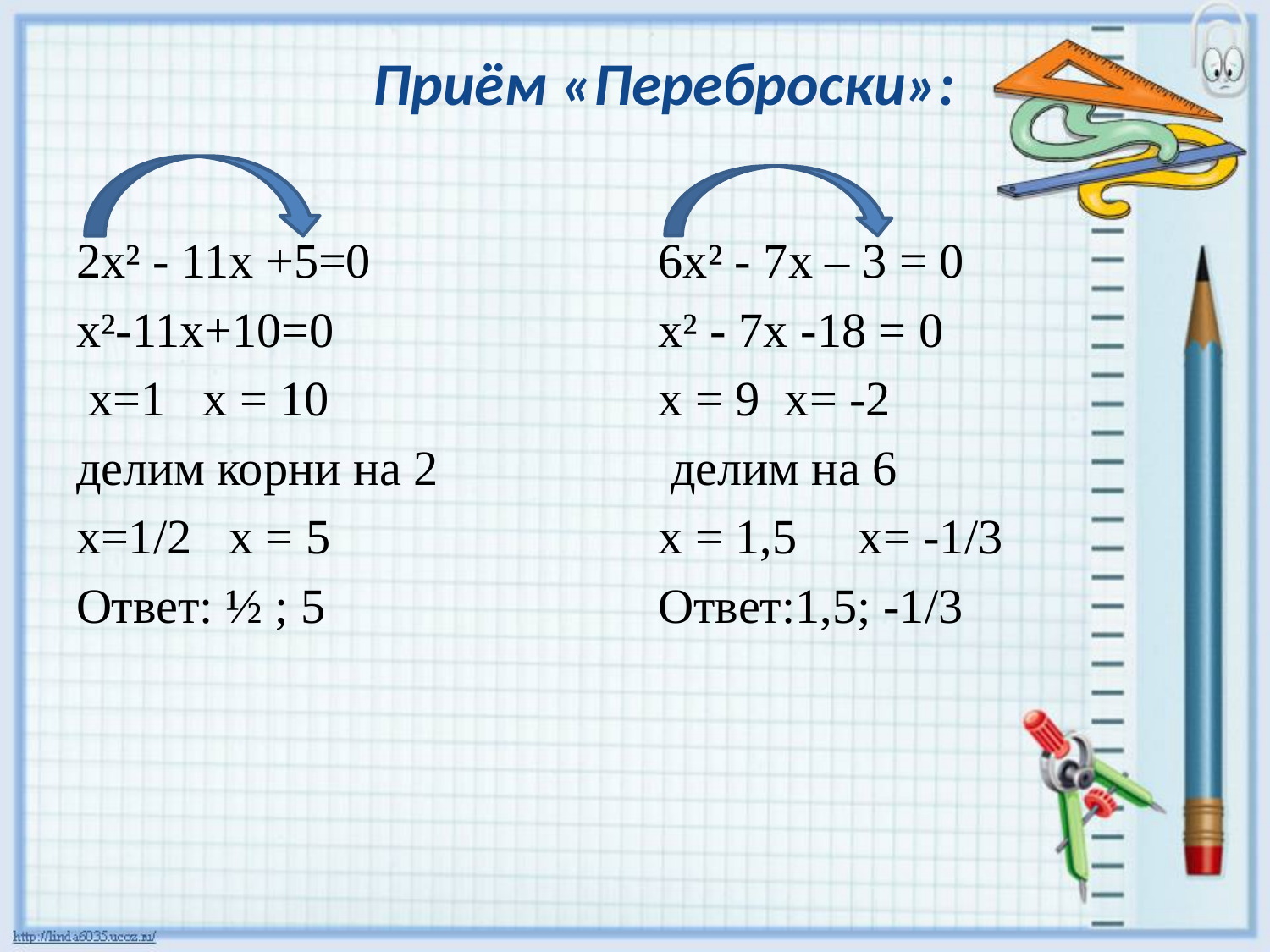

# Приём «Переброски»:

2х² - 11х +5=0
х²-11х+10=0
 х=1   х = 10
делим корни на 2
х=1/2   х = 5
Ответ: ½ ; 5

6х² - 7х – 3 = 0
х² - 7х -18 = 0
х = 9  х= -2
 делим на 6
х = 1,5     х= -1/3
Ответ:1,5; -1/3